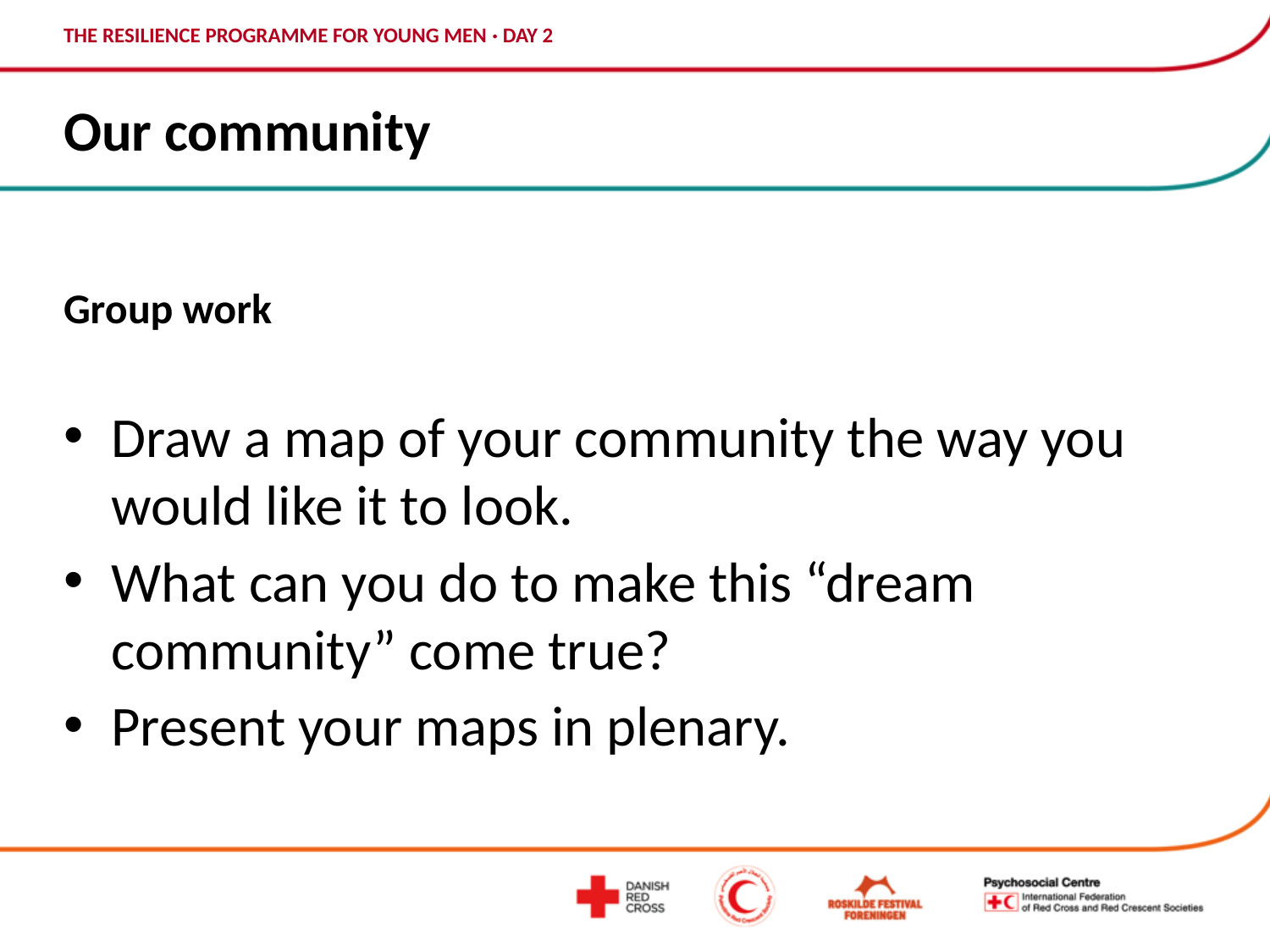

# Our community

Group work

Draw a map of your community the way you would like it to look.
What can you do to make this “dream community” come true?
Present your maps in plenary.